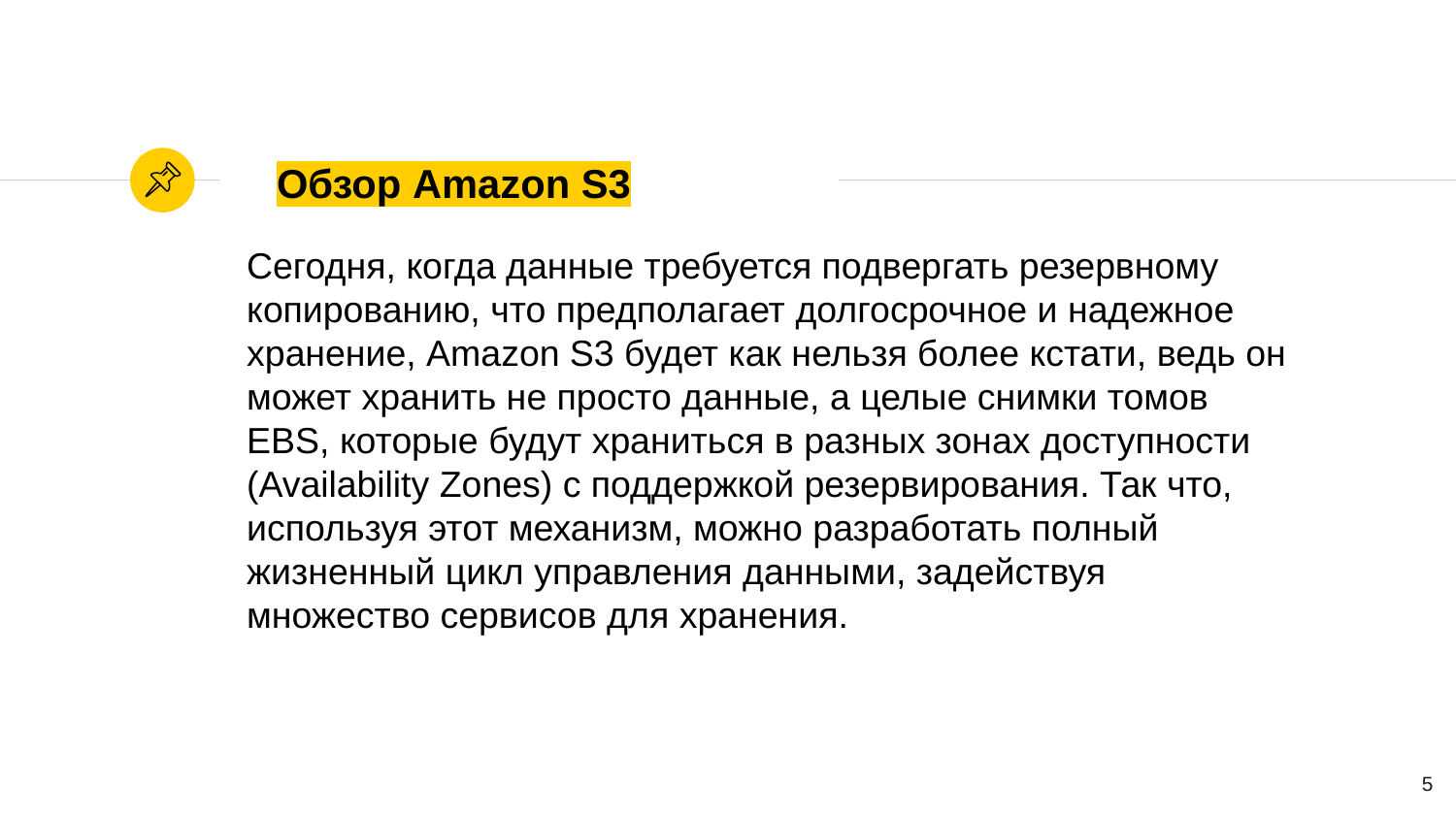

# Обзор Amazon S3

Сегодня, когда данные требуется подвергать резервному копированию, что предполагает долгосрочное и надежное хранение, Amazon S3 будет как нельзя более кстати, ведь он может хранить не просто данные, а целые снимки томов EBS, которые будут храниться в разных зонах доступности (Availability Zones) с поддержкой резервирования. Так что, используя этот механизм, можно разработать полный жизненный цикл управления данными, задействуя множество сервисов для хранения.
5